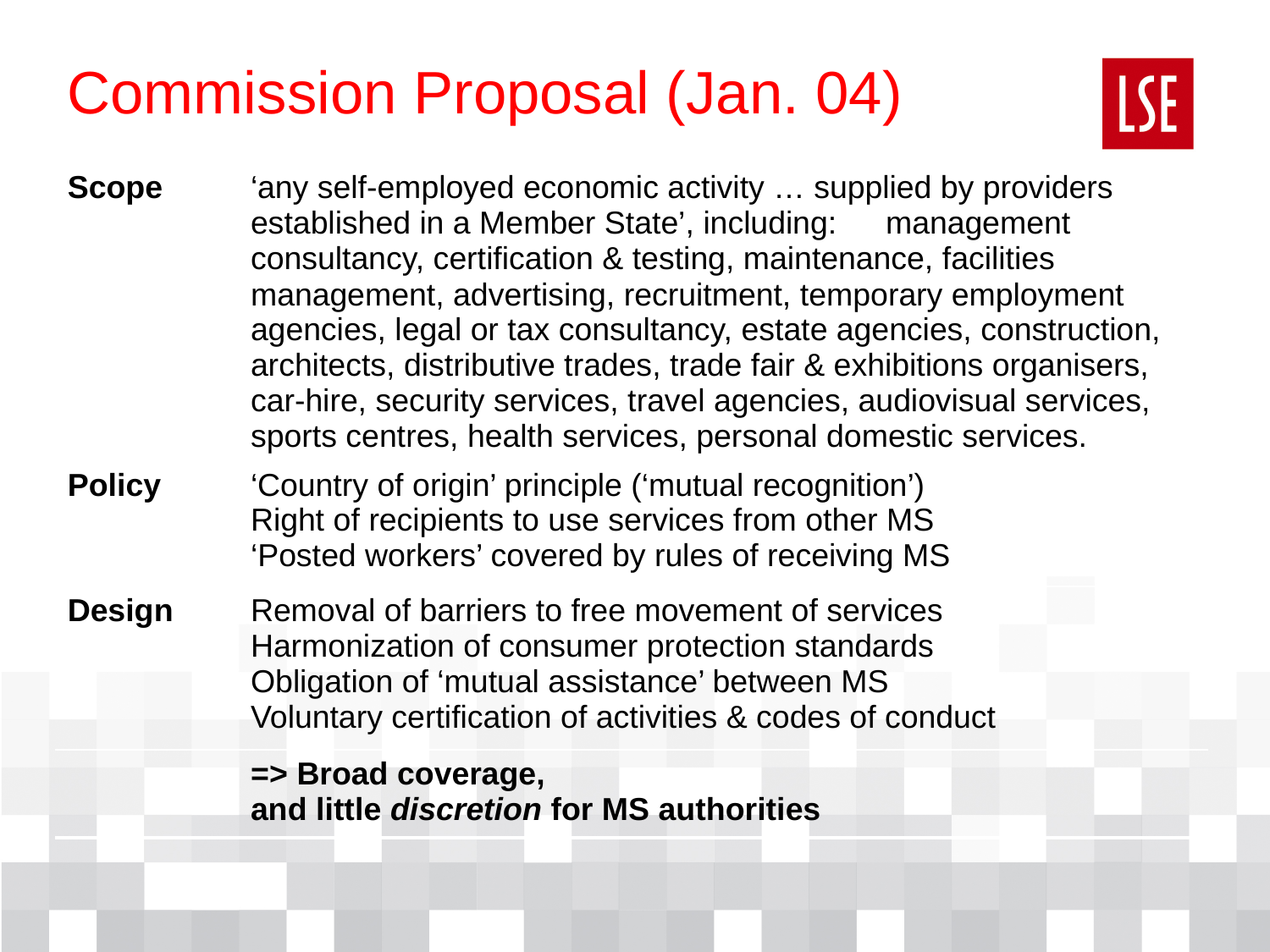

# Commission Proposal (Jan. 04)
| Scope | ‘any self-employed economic activity … supplied by providers established in a Member State’, including: management consultancy, certification & testing, maintenance, facilities management, advertising, recruitment, temporary employment agencies, legal or tax consultancy, estate agencies, construction, architects, distributive trades, trade fair & exhibitions organisers, car-hire, security services, travel agencies, audiovisual services, sports centres, health services, personal domestic services. |
| --- | --- |
| Policy | ‘Country of origin’ principle (‘mutual recognition’) Right of recipients to use services from other MS ‘Posted workers’ covered by rules of receiving MS |
| Design | Removal of barriers to free movement of services Harmonization of consumer protection standards Obligation of ‘mutual assistance’ between MS Voluntary certification of activities & codes of conduct |
|  | => Broad coverage, and little discretion for MS authorities |